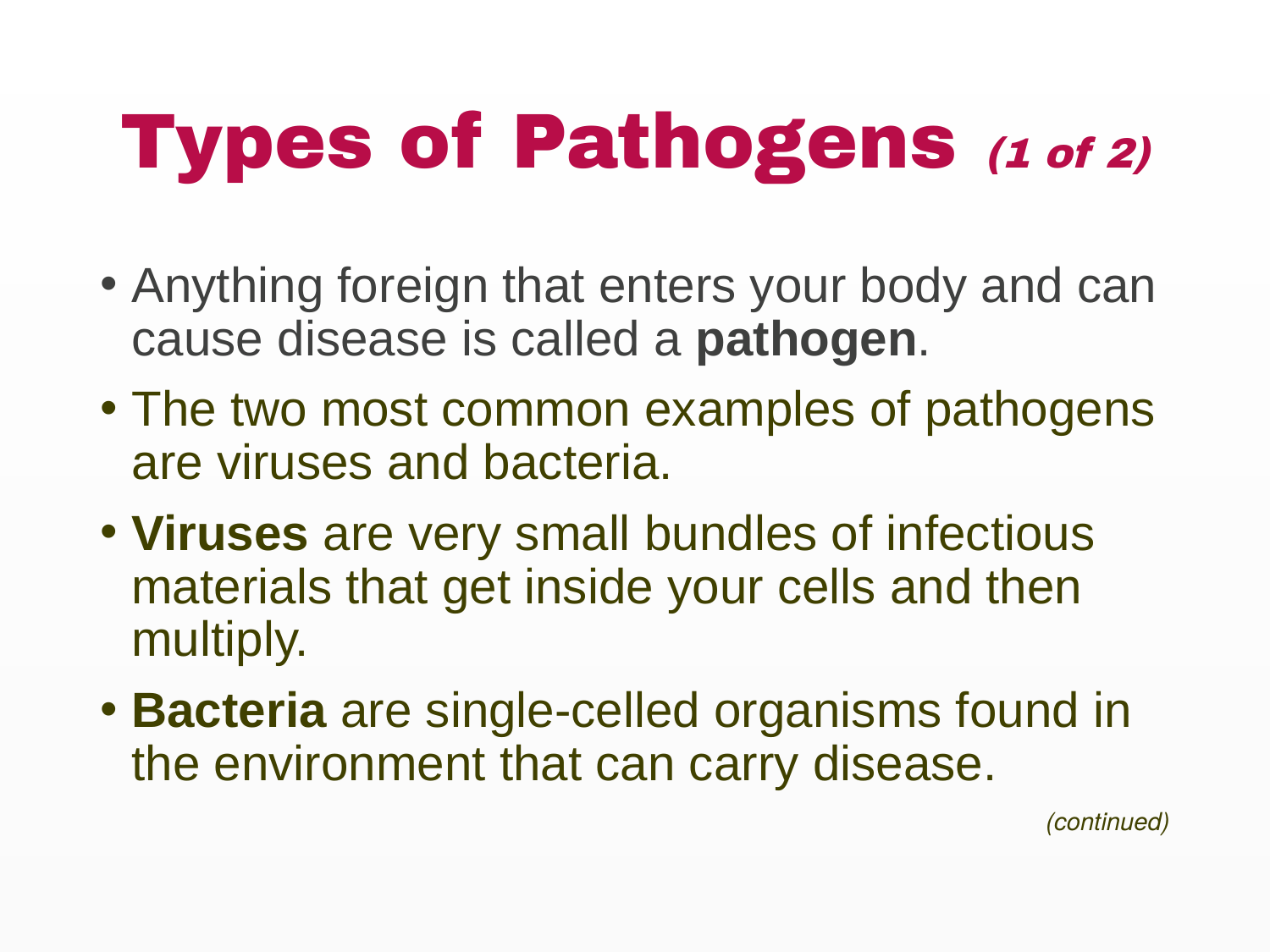

# Types of Pathogens (1 of 2)
Anything foreign that enters your body and can cause disease is called a pathogen.
The two most common examples of pathogens are viruses and bacteria.
Viruses are very small bundles of infectious materials that get inside your cells and then multiply.
Bacteria are single-celled organisms found in the environment that can carry disease.
(continued)